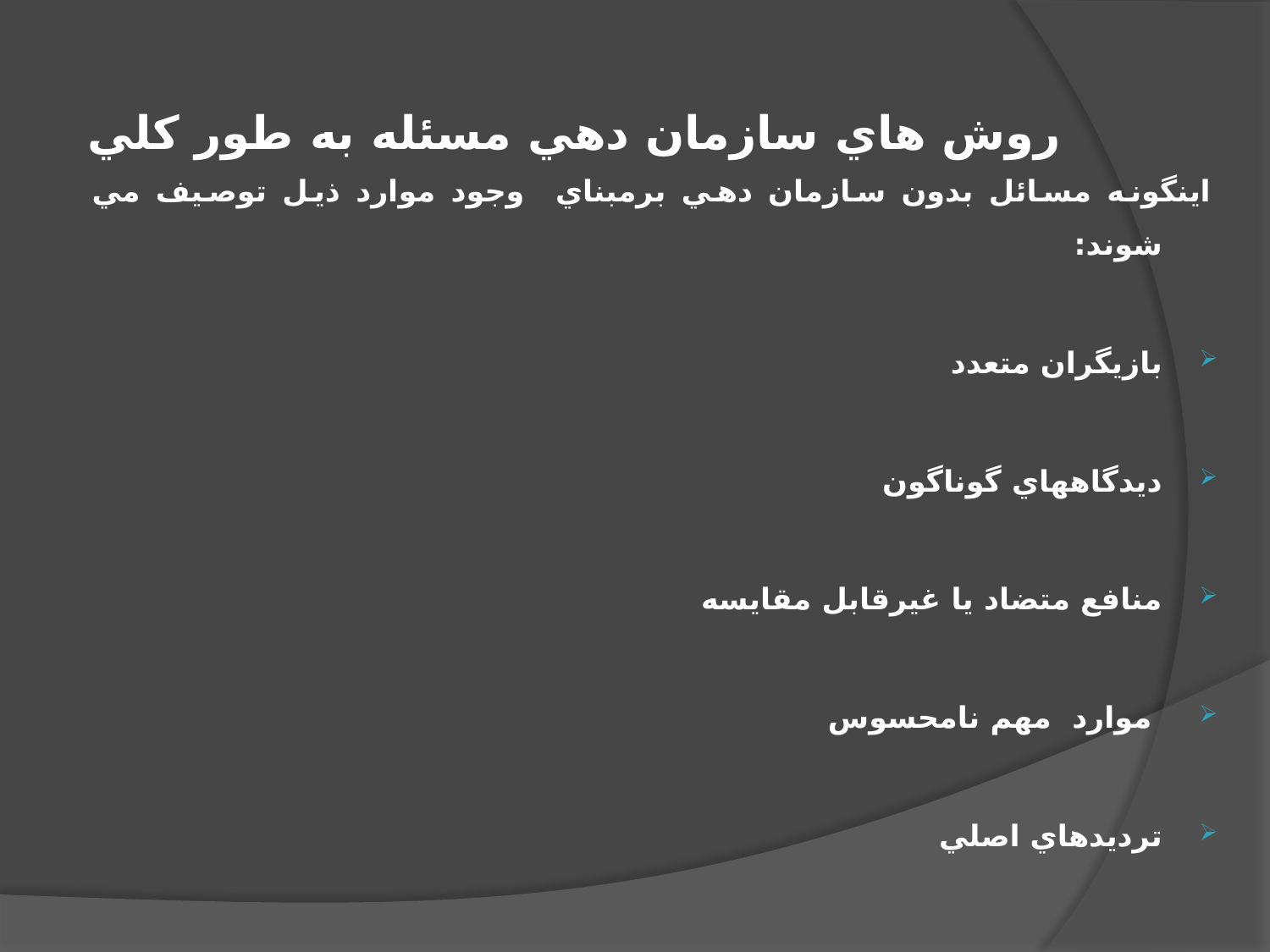

# روش هاي سازمان دهي مسئله به طور كلي
اينگونه مسائل بدون سازمان دهي برمبناي  وجود موارد ذيل توصيف مي شوند:

بازيگران متعدد

ديدگاههاي گوناگون

منافع متضاد يا غيرقابل مقايسه

 موارد  مهم نامحسوس

ترديدهاي اصلي